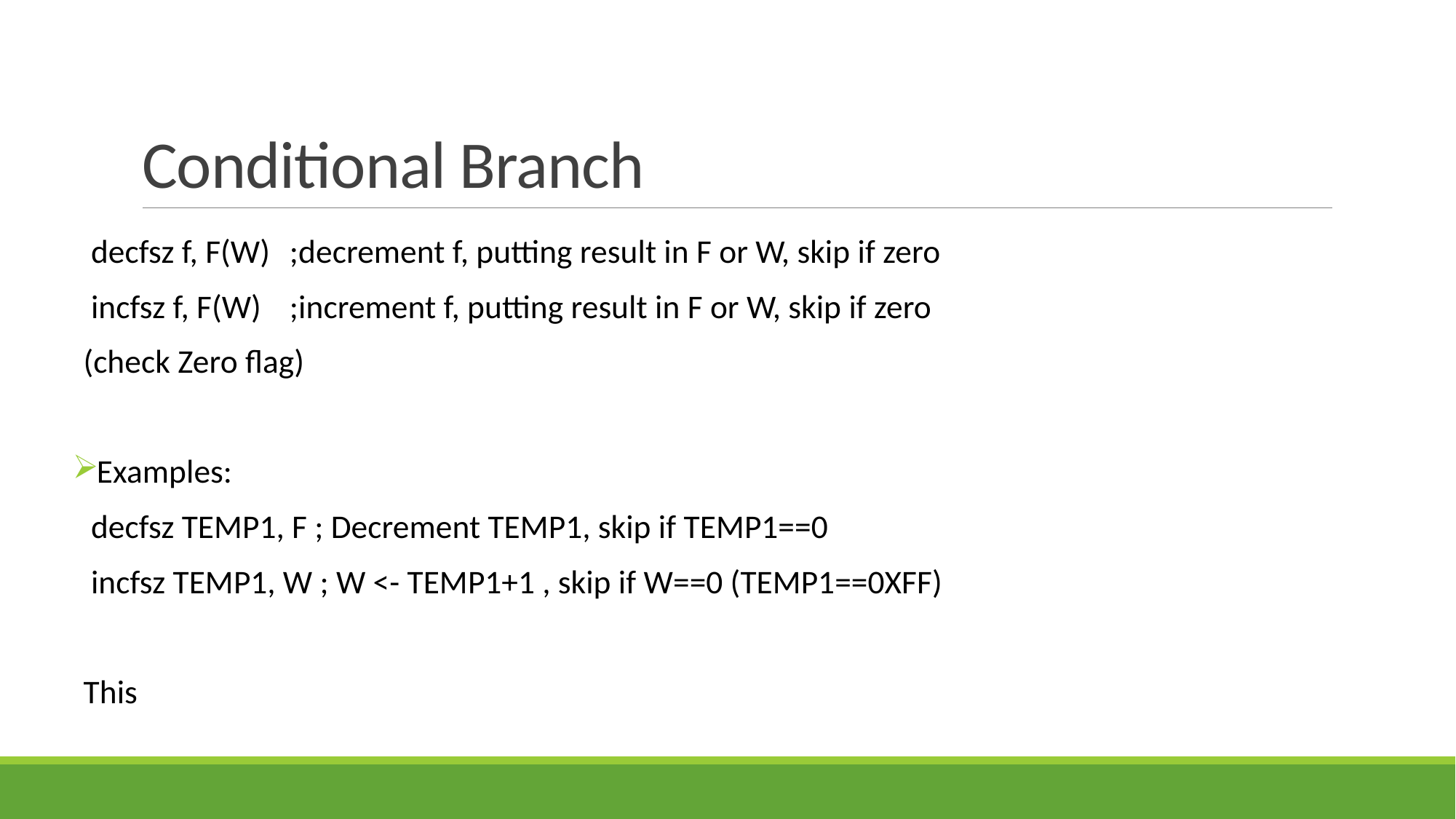

# Conditional Branch

 decfsz f, F(W)		 ;decrement f, putting result in F or W, skip if zero
 incfsz f, F(W)		 ;increment f, putting result in F or W, skip if zero
(check Zero flag)

Examples:
 decfsz TEMP1, F ; Decrement TEMP1, skip if TEMP1==0
 incfsz TEMP1, W ; W <- TEMP1+1 , skip if W==0 (TEMP1==0XFF)

This